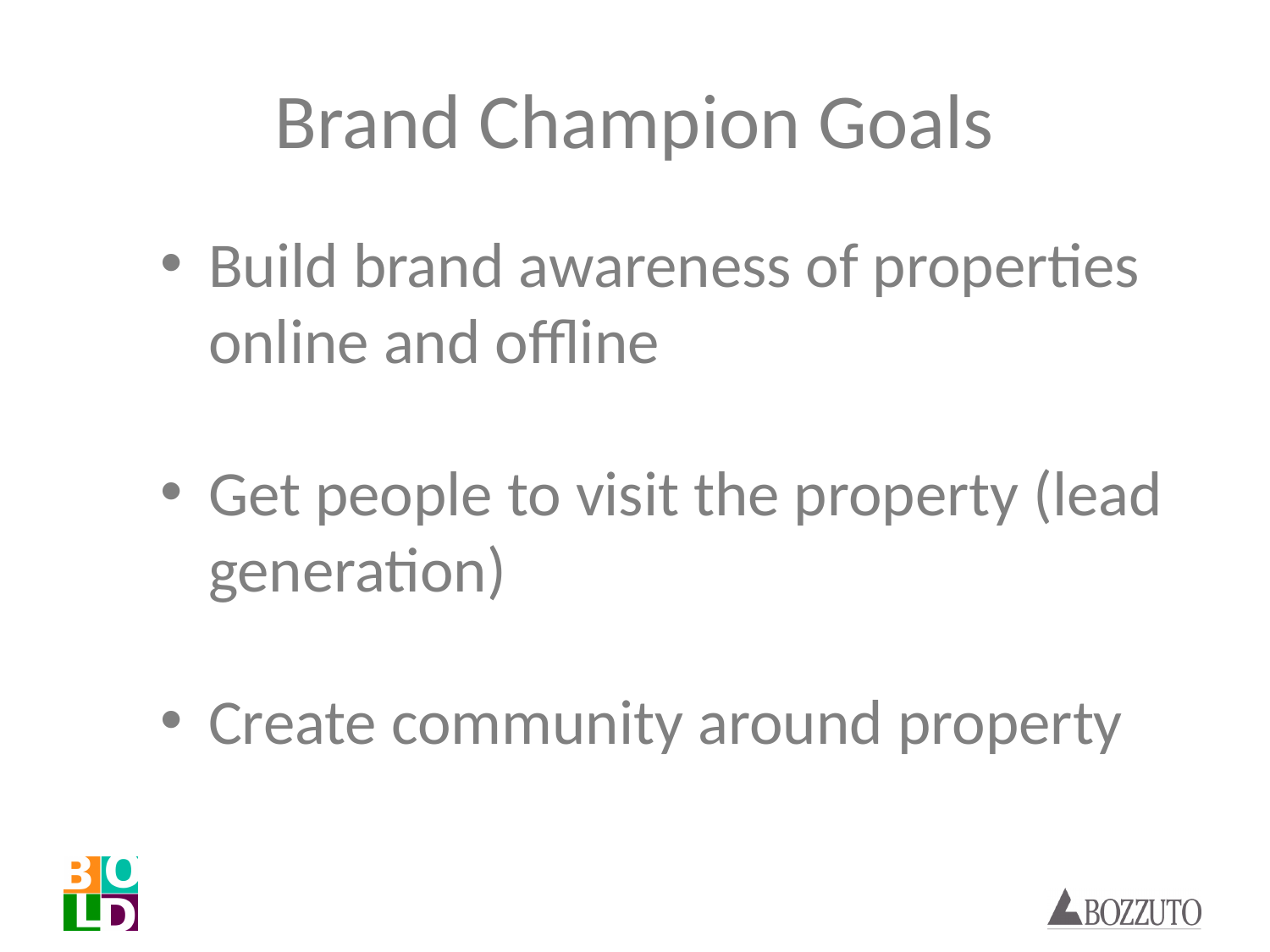

# Brand Champion Goals
Build brand awareness of properties online and offline
Get people to visit the property (lead generation)
Create community around property